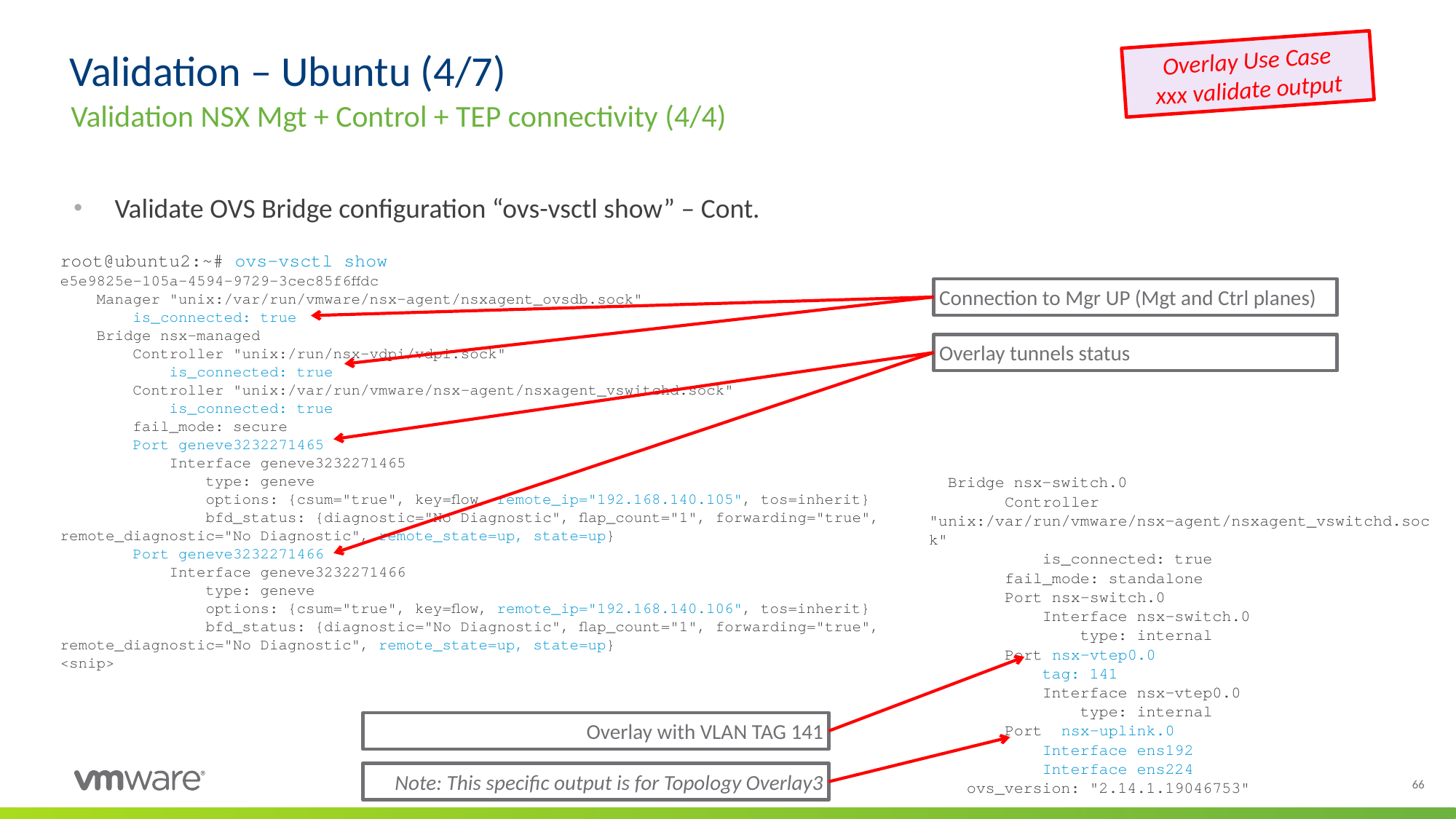

Overlay Use Case
xxx validate output
# Validation – Ubuntu (4/7)
Validation NSX Mgt + Control + TEP connectivity (4/4)
Validate OVS Bridge configuration “ovs-vsctl show” – Cont.

root@ubuntu2:~# ovs-vsctl show
e5e9825e-105a-4594-9729-3cec85f6ffdc
    Manager "unix:/var/run/vmware/nsx-agent/nsxagent_ovsdb.sock"
        is_connected: true
    Bridge nsx-managed
        Controller "unix:/run/nsx-vdpi/vdpi.sock"
            is_connected: true
        Controller "unix:/var/run/vmware/nsx-agent/nsxagent_vswitchd.sock"
            is_connected: true
        fail_mode: secure
        Port geneve3232271465
            Interface geneve3232271465
                type: geneve
                options: {csum="true", key=flow, remote_ip="192.168.140.105", tos=inherit}
                bfd_status: {diagnostic="No Diagnostic", flap_count="1", forwarding="true", remote_diagnostic="No Diagnostic", remote_state=up, state=up}
        Port geneve3232271466
            Interface geneve3232271466
                type: geneve
                options: {csum="true", key=flow, remote_ip="192.168.140.106", tos=inherit}
                bfd_status: {diagnostic="No Diagnostic", flap_count="1", forwarding="true", remote_diagnostic="No Diagnostic", remote_state=up, state=up}
<snip>
Connection to Mgr UP (Mgt and Ctrl planes)
Overlay tunnels status
  Bridge nsx-switch.0
        Controller "unix:/var/run/vmware/nsx-agent/nsxagent_vswitchd.sock"
            is_connected: true
        fail_mode: standalone
        Port nsx-switch.0
            Interface nsx-switch.0
                type: internal
        Port nsx-vtep0.0
            tag: 141
            Interface nsx-vtep0.0
                type: internal
        Port  nsx-uplink.0
            Interface ens192
            Interface ens224
    ovs_version: "2.14.1.19046753"
Overlay with VLAN TAG 141
Note: This specific output is for Topology Overlay3